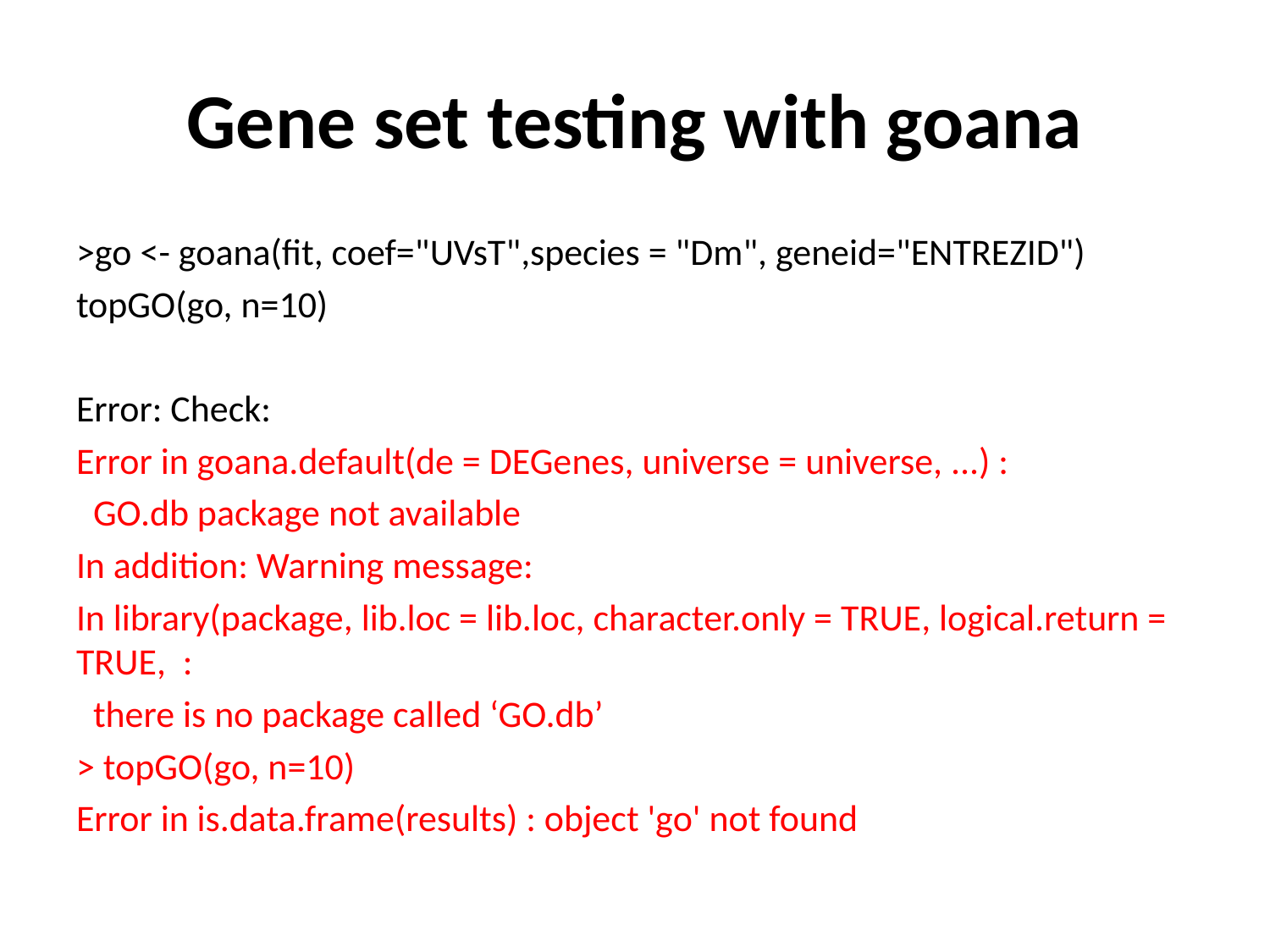

# Gene set testing with goana
>go <- goana(fit, coef="UVsT",species = "Dm", geneid="ENTREZID")
topGO(go, n=10)

Error: Check:
Error in goana.default(de = DEGenes, universe = universe, ...) :
  GO.db package not available
In addition: Warning message:
In library(package, lib.loc = lib.loc, character.only = TRUE, logical.return = TRUE,  :
  there is no package called ‘GO.db’
> topGO(go, n=10)
Error in is.data.frame(results) : object 'go' not found